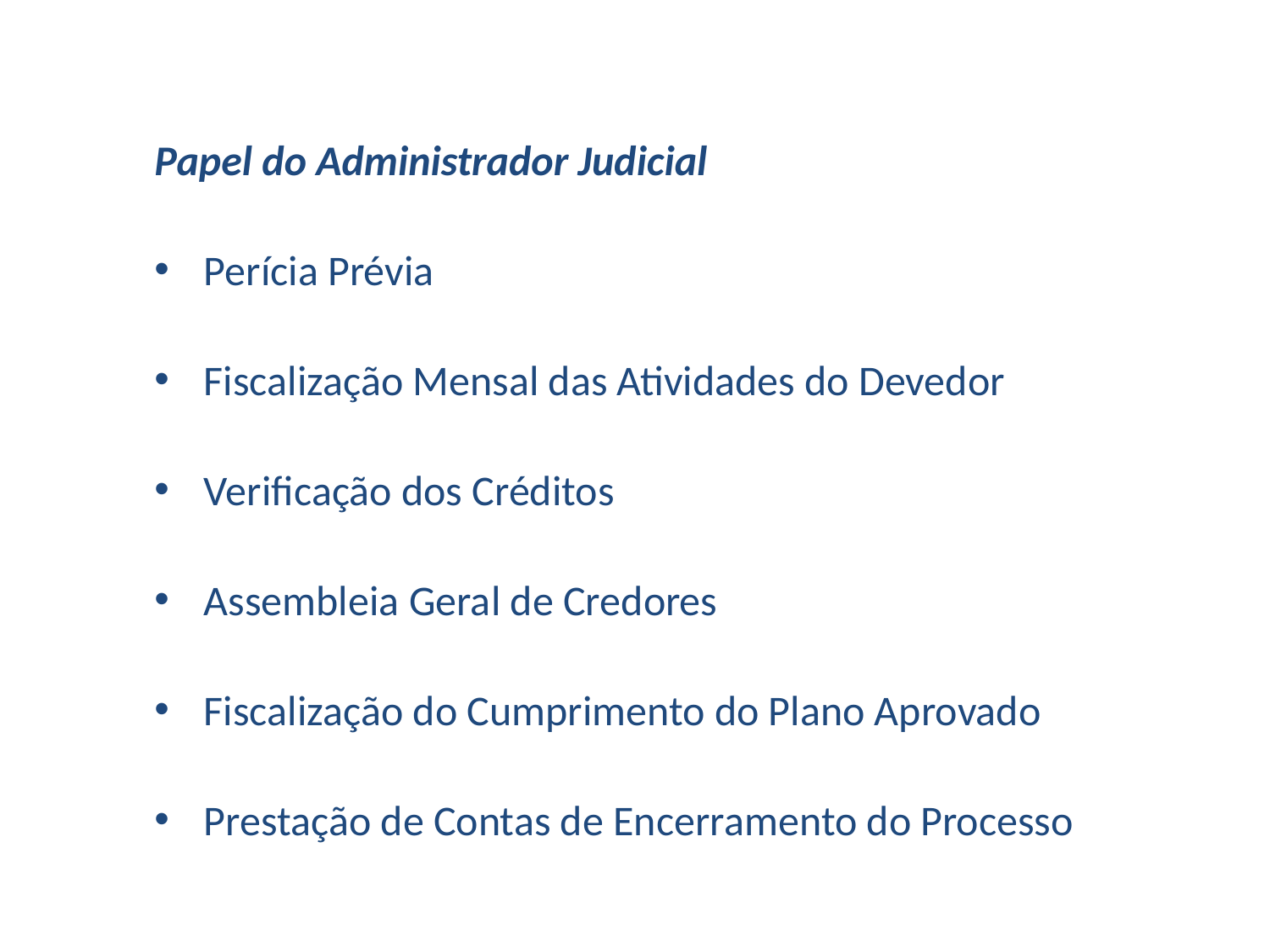

Papel do Administrador Judicial
Perícia Prévia
Fiscalização Mensal das Atividades do Devedor
Verificação dos Créditos
Assembleia Geral de Credores
Fiscalização do Cumprimento do Plano Aprovado
Prestação de Contas de Encerramento do Processo